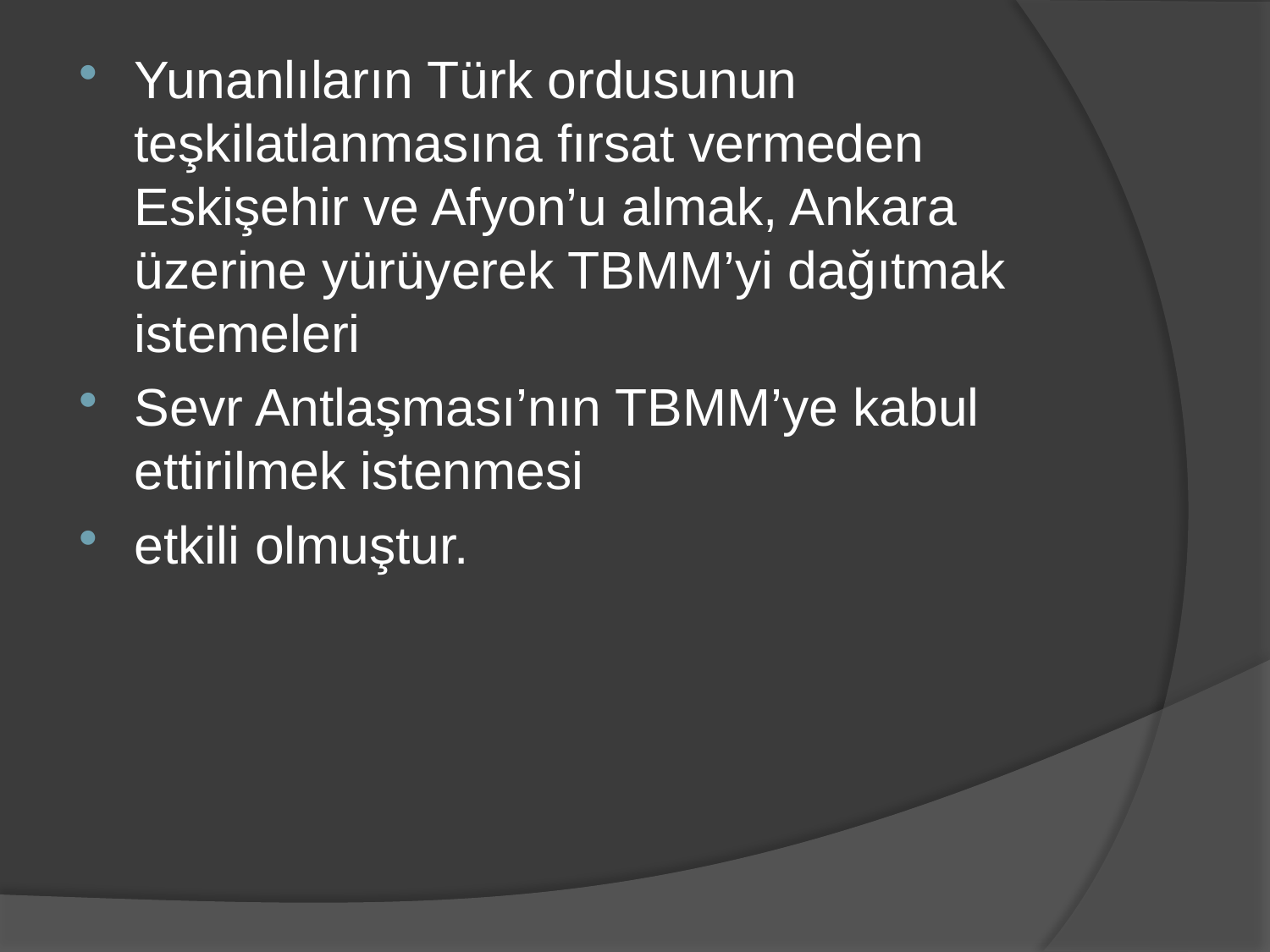

Yunanlıların Türk ordusunun teşkilatlanmasına fırsat vermeden Eskişehir ve Afyon’u almak, Ankara üzerine yürüyerek TBMM’yi dağıtmak istemeleri
Sevr Antlaşması’nın TBMM’ye kabul ettirilmek istenmesi
etkili olmuştur.